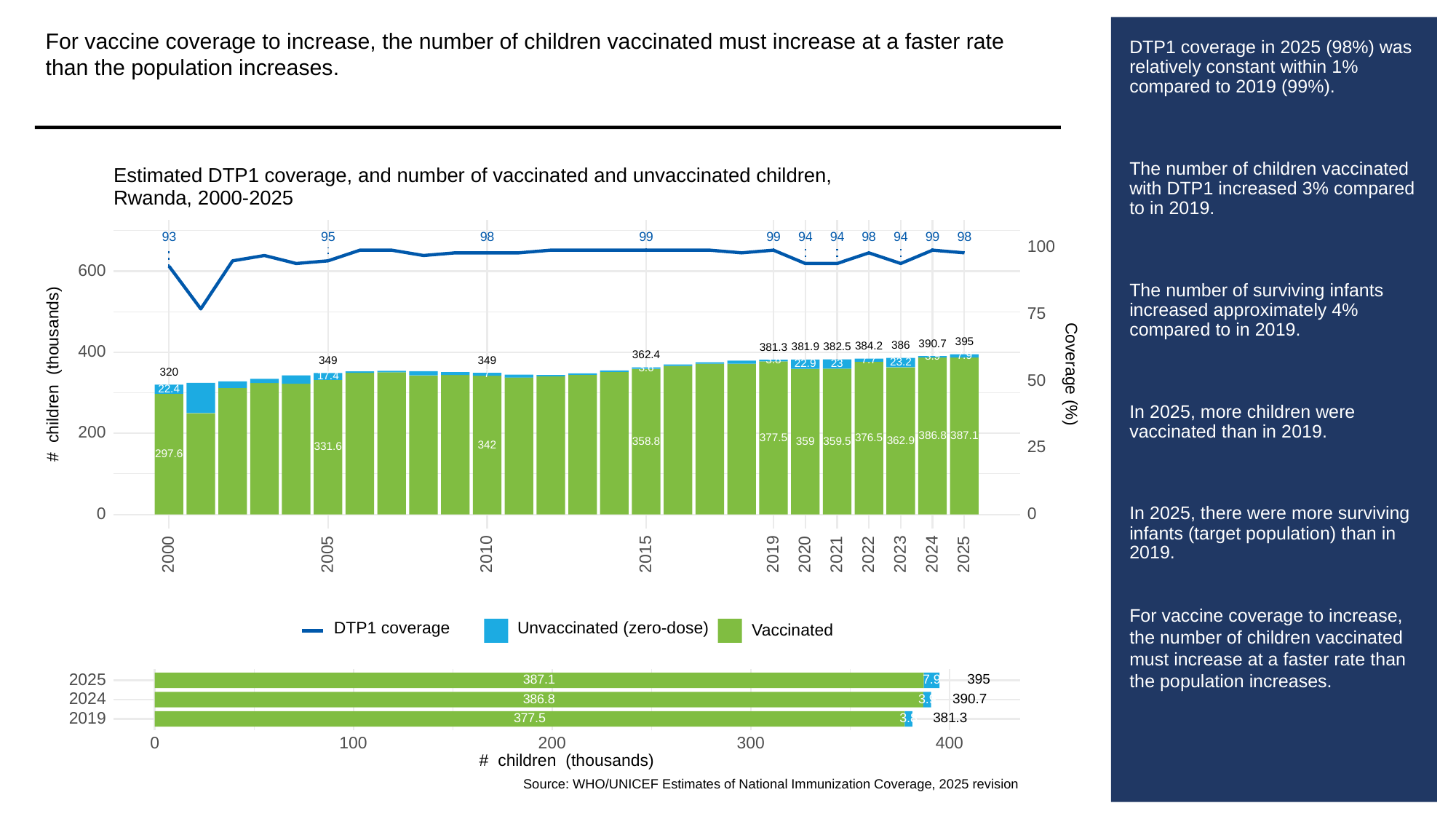

For vaccine coverage to increase, the number of children vaccinated must increase at a faster rate than the population increases.
# DTP1 coverage in 2025 (98%) was relatively constant within 1% compared to 2019 (99%).

The number of children vaccinated with DTP1 increased 3% compared to in 2019.

The number of surviving infants increased approximately 4% compared to in 2019.

In 2025, more children were vaccinated than in 2019.

In 2025, there were more surviving infants (target population) than in 2019.

For vaccine coverage to increase, the number of children vaccinated must increase at a faster rate than the population increases.

Estimated DTP1 coverage, and number of vaccinated and unvaccinated children,
Rwanda, 2000-2025

93
95
98
99
99
94
94
98
94
99
98
100

600

75

395
390.7
386
384.2
382.5
381.9
381.3
400
362.4
7.9

3.9

7.7
3.8
349
349

23.2

23

22.9

3.6

#  children  (thousands)
Coverage (%)

320

7

17.4

50

22.4

200
387.1
386.8

377.5
376.5
362.9
359.5
359
358.8
342
25
331.6
297.6

0
0

2023
2000
2005
2010
2015
2019
2020
2021
2022
2024
2025

Unvaccinated (zero-dose)
DTP1 coverage
Vaccinated

2025
395
387.1
7.9

2024
390.7
386.8
3.9

2019
381.3
377.5
3.8

300
0
100
200
400
#  children  (thousands)
Source: WHO/UNICEF Estimates of National Immunization Coverage, 2025 revision